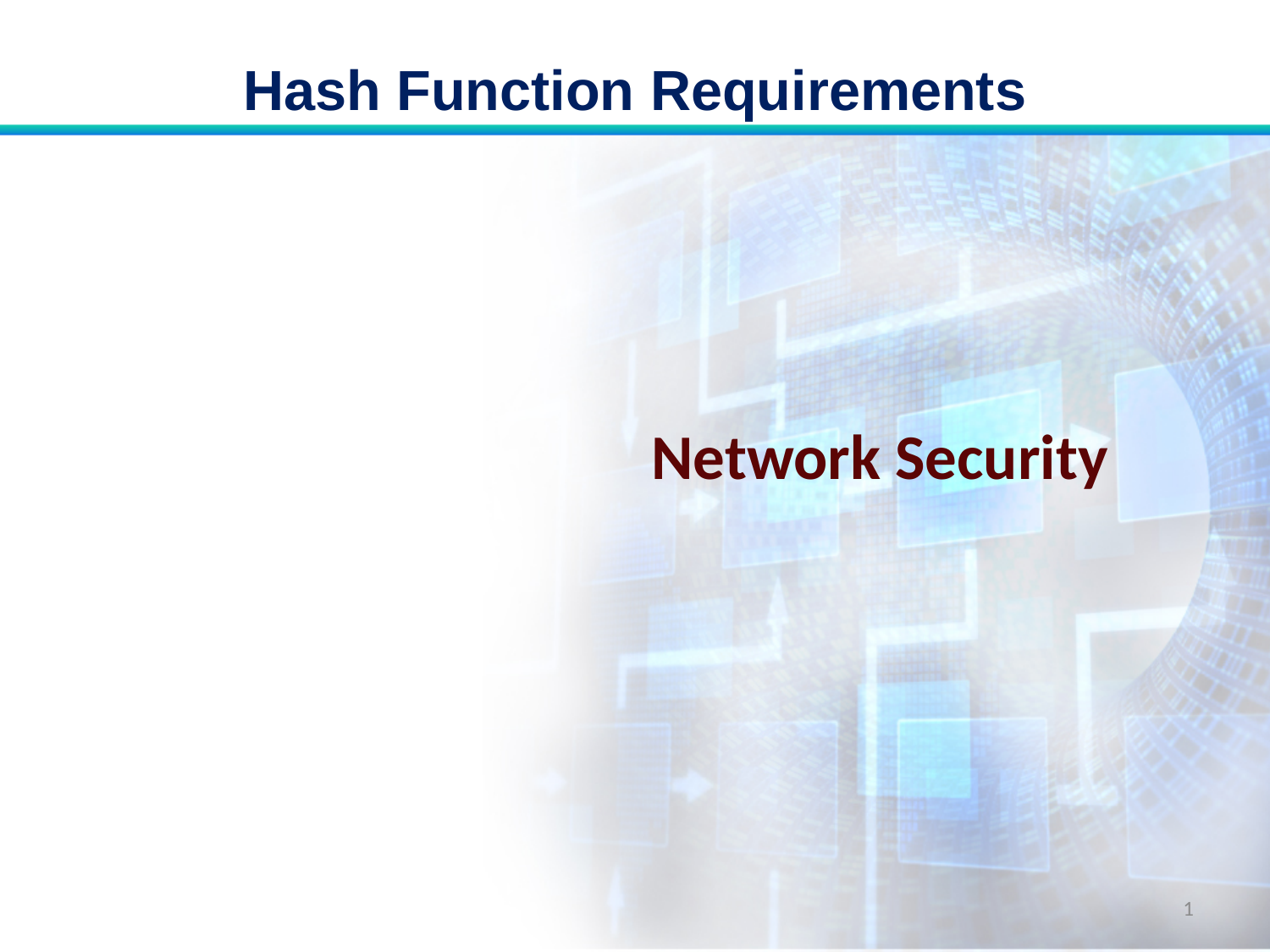

# Hash Function Requirements
Network Security
1